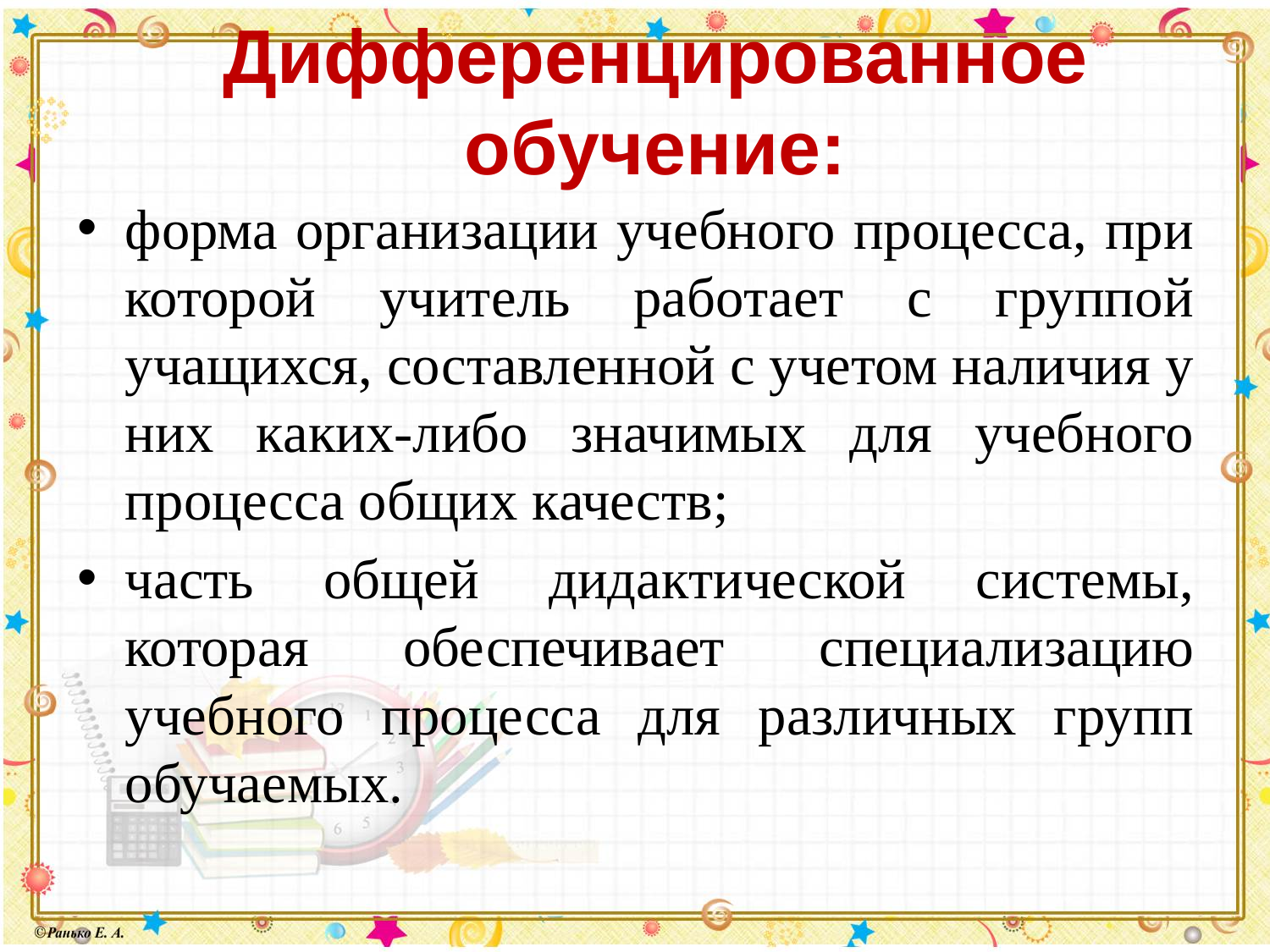

# Дифференцированное обучение:
форма организации учебного процесса, при которой учитель работает с группой учащихся, составленной с учетом наличия у них каких-либо значимых для учебного процесса общих качеств;
часть общей дидактической системы, которая обеспечивает специализацию учебного процесса для различных групп обучаемых.